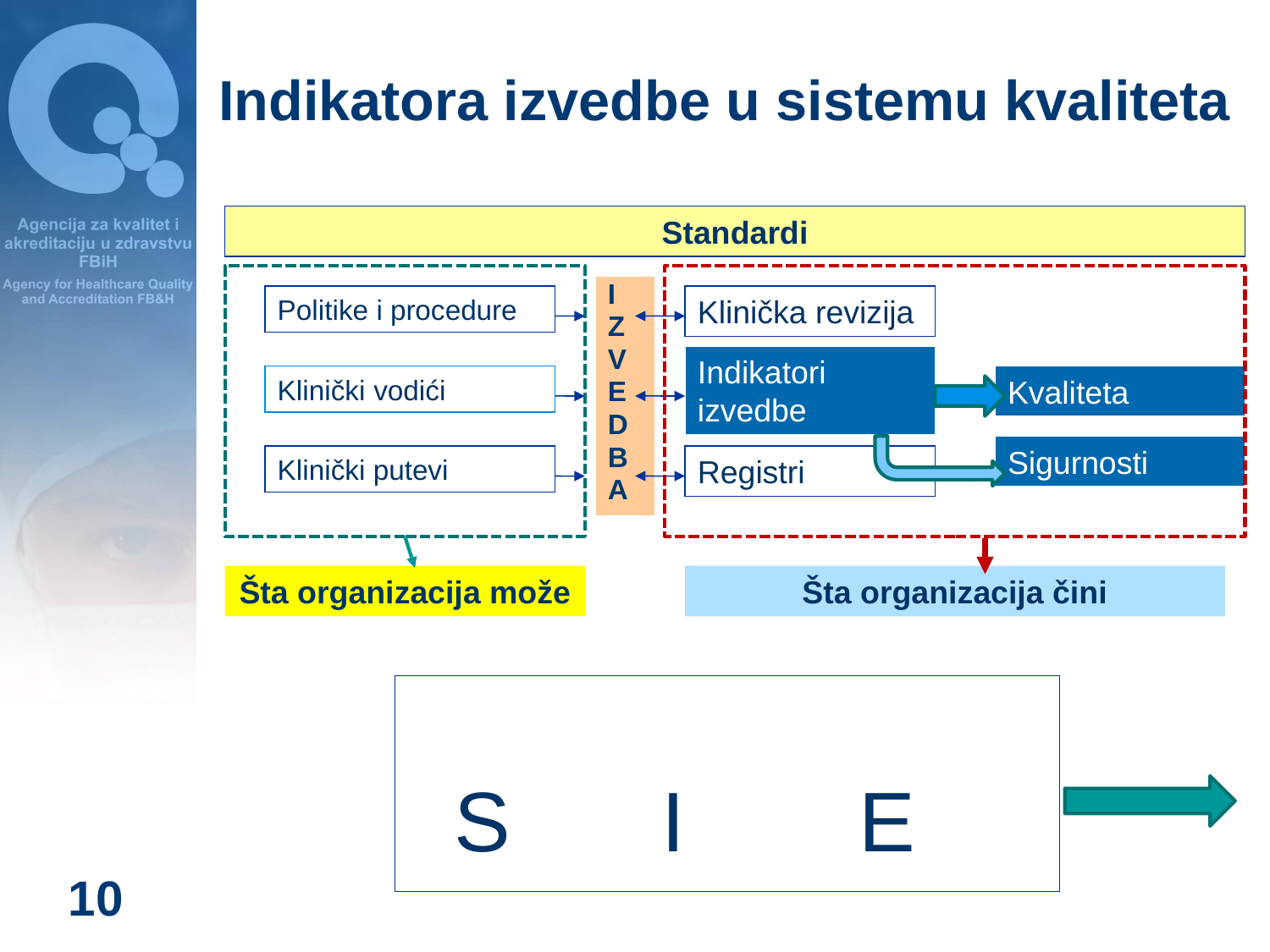

# Indikatora izvedbe u sistemu kvaliteta
Standardi

I
Z
V
E
D
B
A
Politike i procedure
Klinička revizija

Indikatori izvedbe
Klinički vodići
Kvaliteta

Sigurnosti
Klinički putevi
Registri

Šta organizacija može
Šta organizacija čini
 S   	I   	   E

10